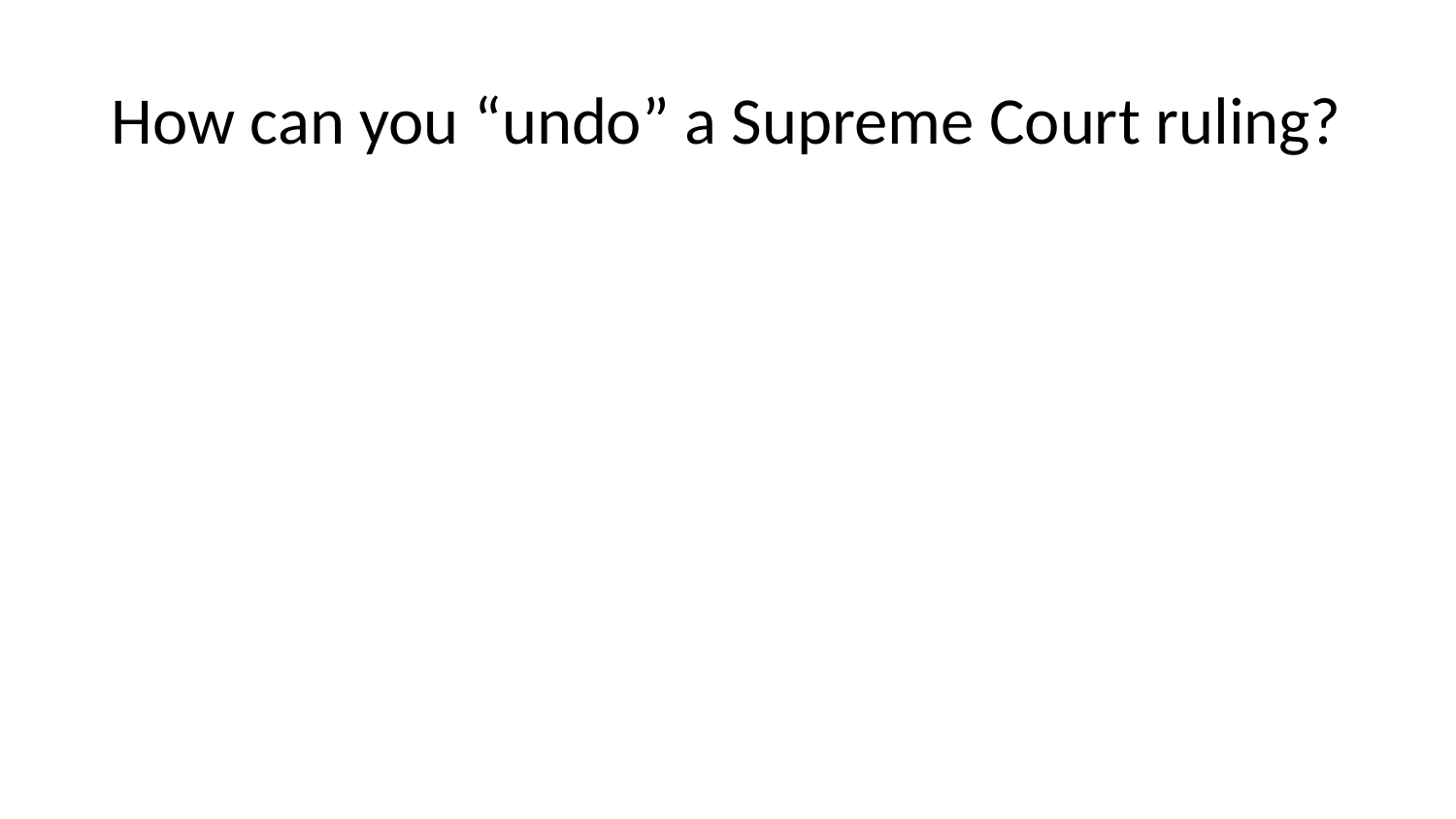

# How can you “undo” a Supreme Court ruling?